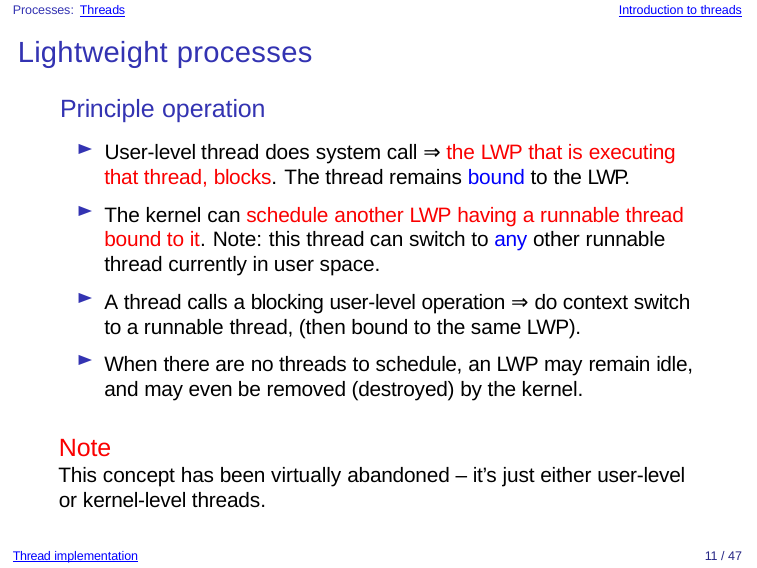

Processes: Threads
Introduction to threads
Lightweight processes
Principle operation
User-level thread does system call ⇒ the LWP that is executing
that thread, blocks. The thread remains bound to the LWP.
The kernel can schedule another LWP having a runnable thread  bound to it. Note: this thread can switch to any other runnable  thread currently in user space.
A thread calls a blocking user-level operation ⇒ do context switch
to a runnable thread, (then bound to the same LWP).
When there are no threads to schedule, an LWP may remain idle,  and may even be removed (destroyed) by the kernel.
Note
This concept has been virtually abandoned – it’s just either user-level  or kernel-level threads.
Thread implementation
11 / 47